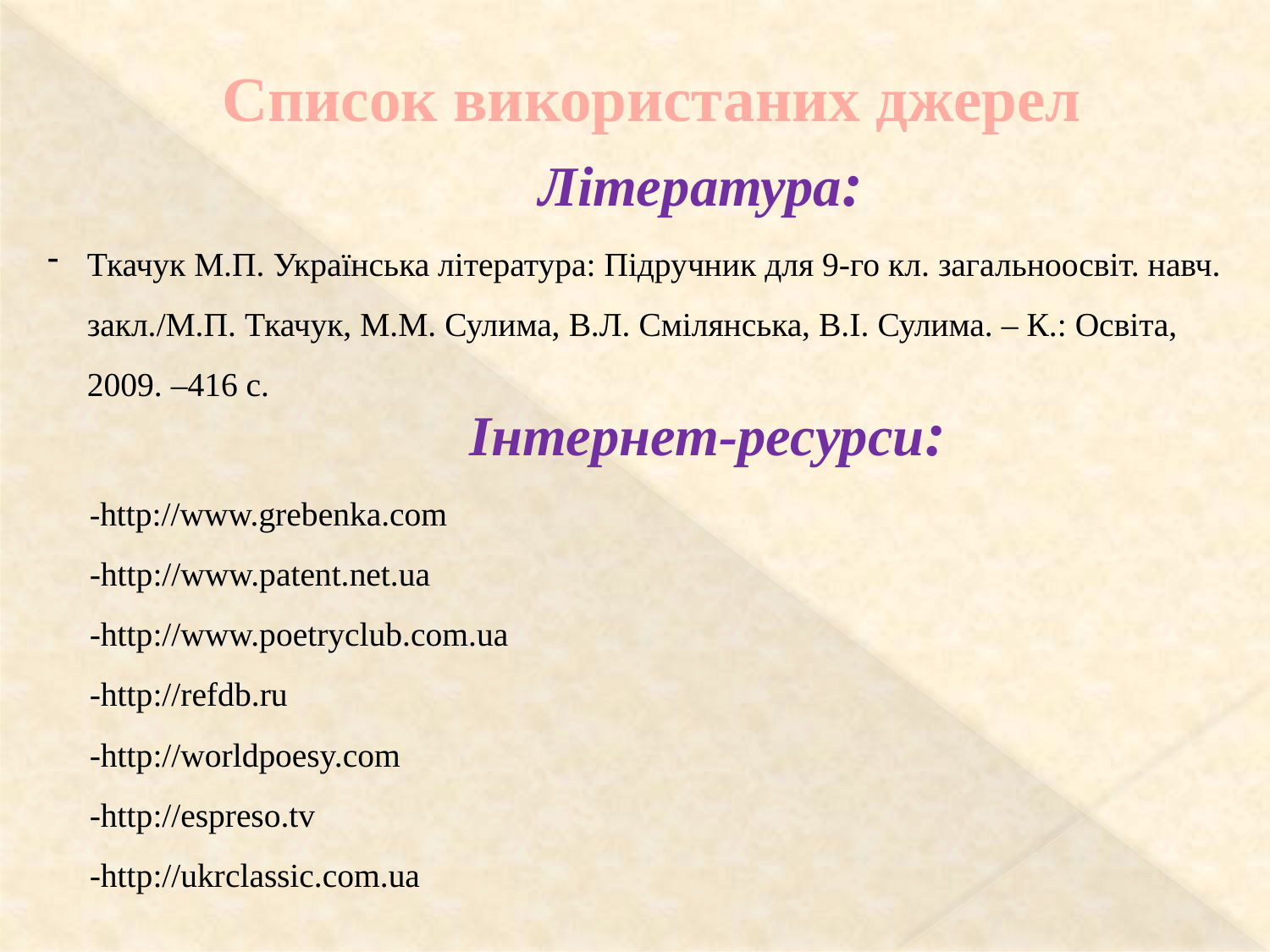

Список використаних джерел
Література:
Ткачук М.П. Українська література: Підручник для 9-го кл. загальноосвіт. навч. закл./М.П. Ткачук, М.М. Сулима, В.Л. Смілянська, В.І. Сулима. – К.: Освіта, 2009. –416 с.

Інтернет-ресурси:
-http://www.grebenka.com
-http://www.patent.net.ua
-http://www.poetryclub.com.ua
-http://refdb.ru
-http://worldpoesy.com
-http://espreso.tv
-http://ukrclassic.com.ua